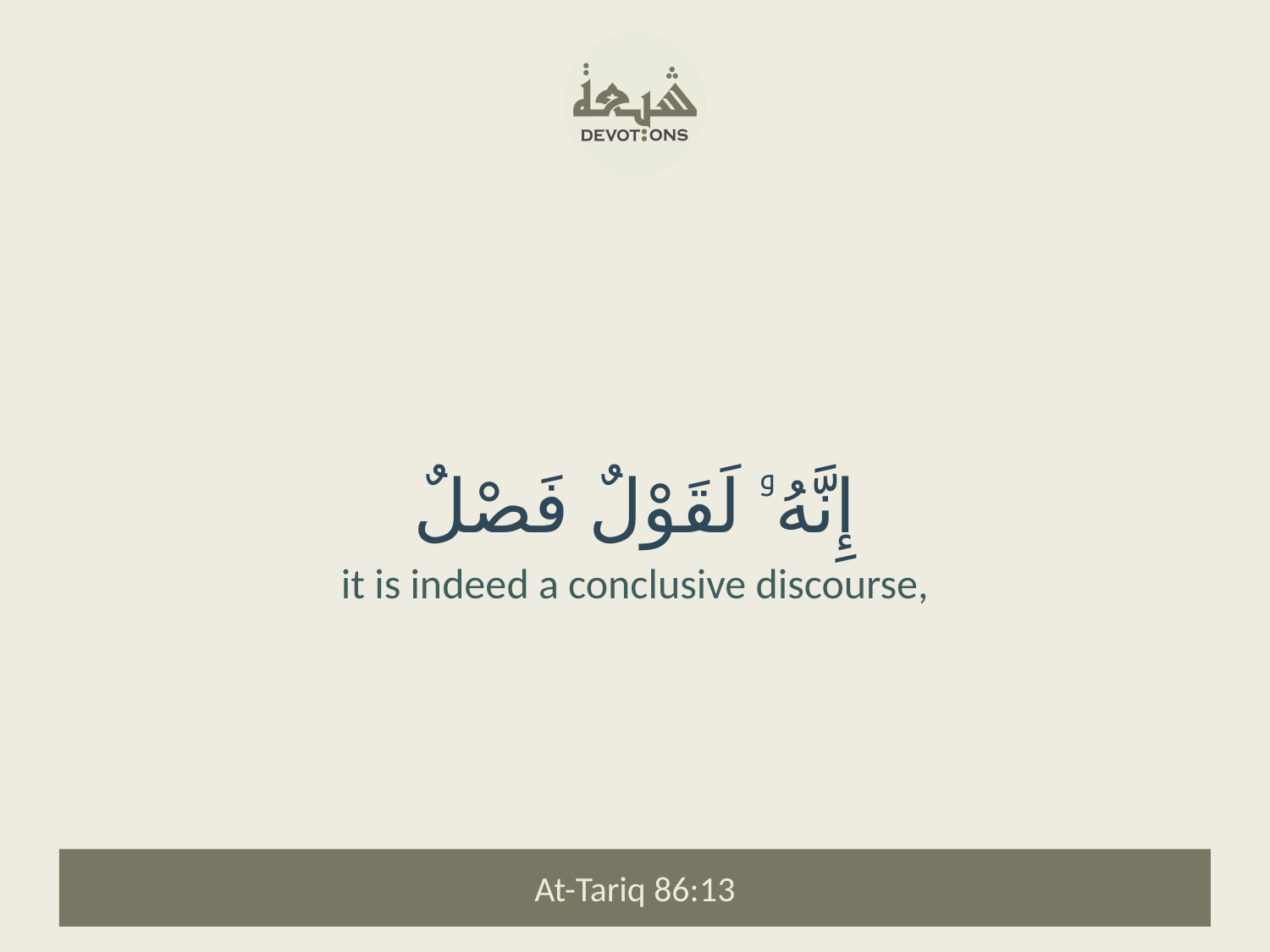

إِنَّهُۥ لَقَوْلٌ فَصْلٌ
it is indeed a conclusive discourse,
At-Tariq 86:13